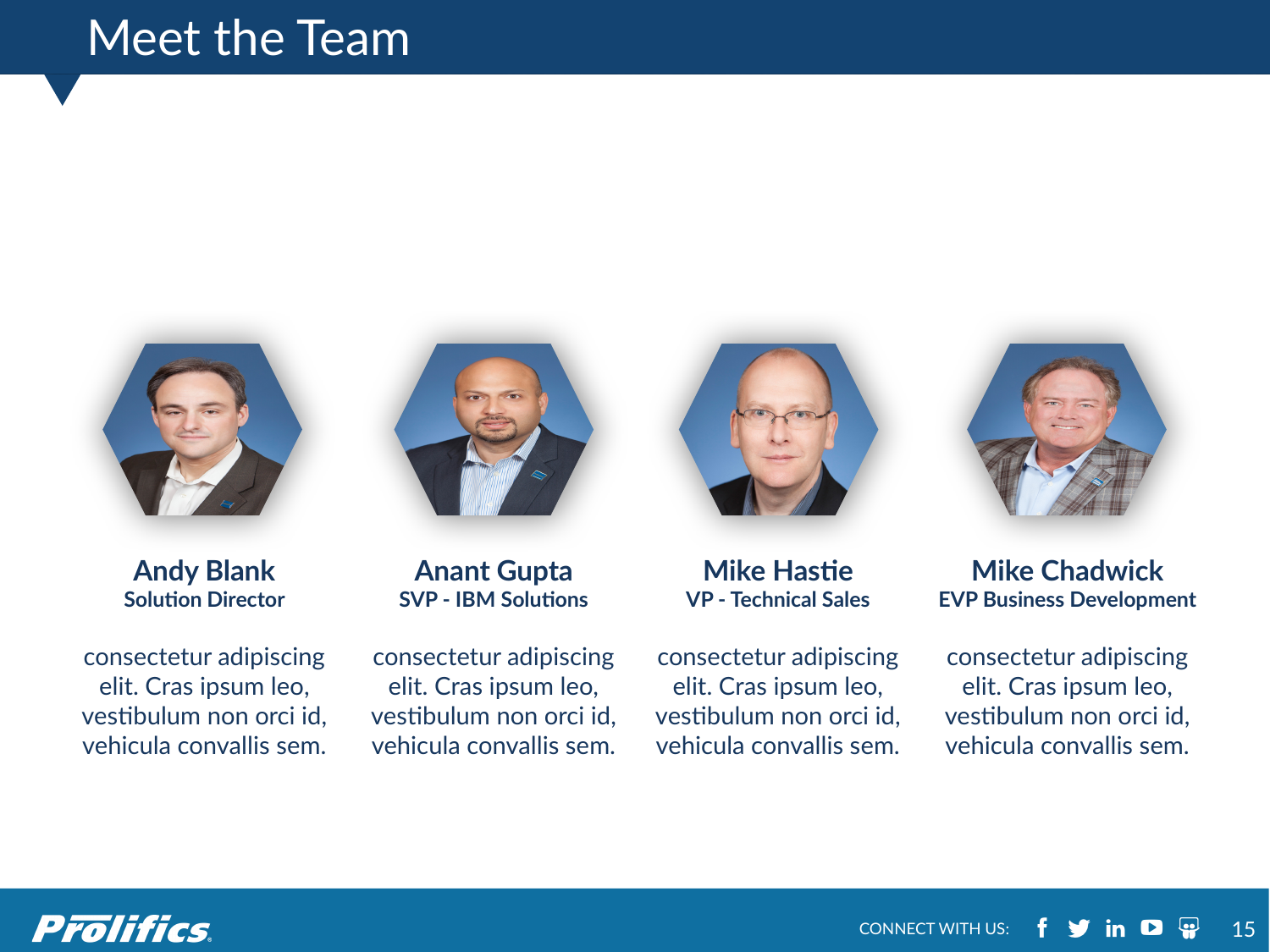

# Meet the Team

Andy Blank
Solution Director

consectetur adipiscing elit. Cras ipsum leo, vestibulum non orci id, vehicula convallis sem.
Anant Gupta
SVP - IBM Solutions
consectetur adipiscing elit. Cras ipsum leo, vestibulum non orci id, vehicula convallis sem.
Mike Hastie
VP - Technical Sales
consectetur adipiscing elit. Cras ipsum leo, vestibulum non orci id, vehicula convallis sem.
Mike Chadwick
EVP Business Development

consectetur adipiscing elit. Cras ipsum leo, vestibulum non orci id, vehicula convallis sem.